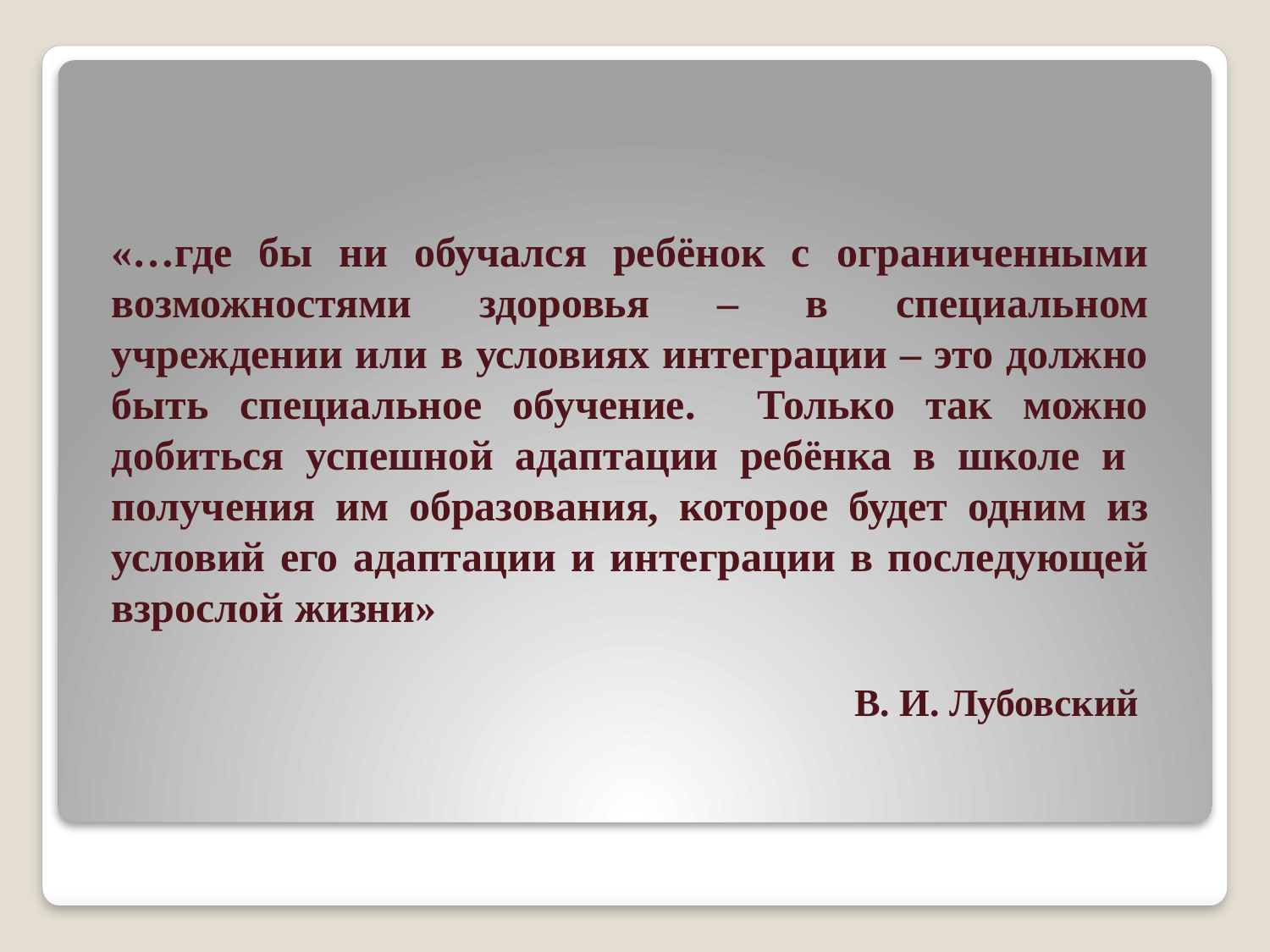

«…где бы ни обучался ребёнок с ограниченными возможностями здоровья – в специальном учреждении или в условиях интеграции – это должно быть специальное обучение.  Только так можно добиться успешной адаптации ребёнка в школе и  получения им образования, которое будет одним из условий его адаптации и интеграции в последующей взрослой жизни»

В. И. Лубовский